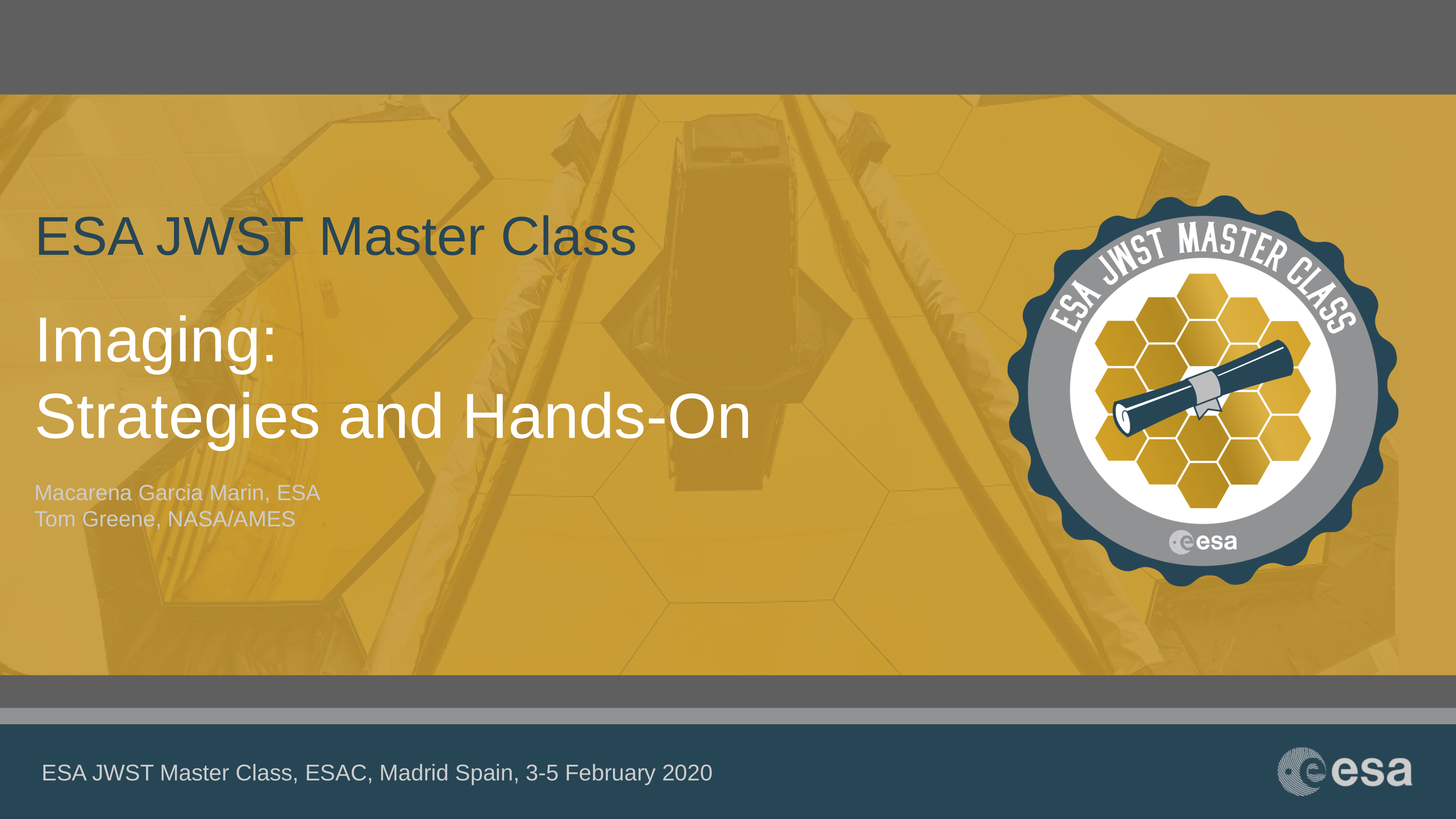

# Imaging: Strategies and Hands-On
Macarena Garcia Marin, ESA
Tom Greene, NASA/AMES